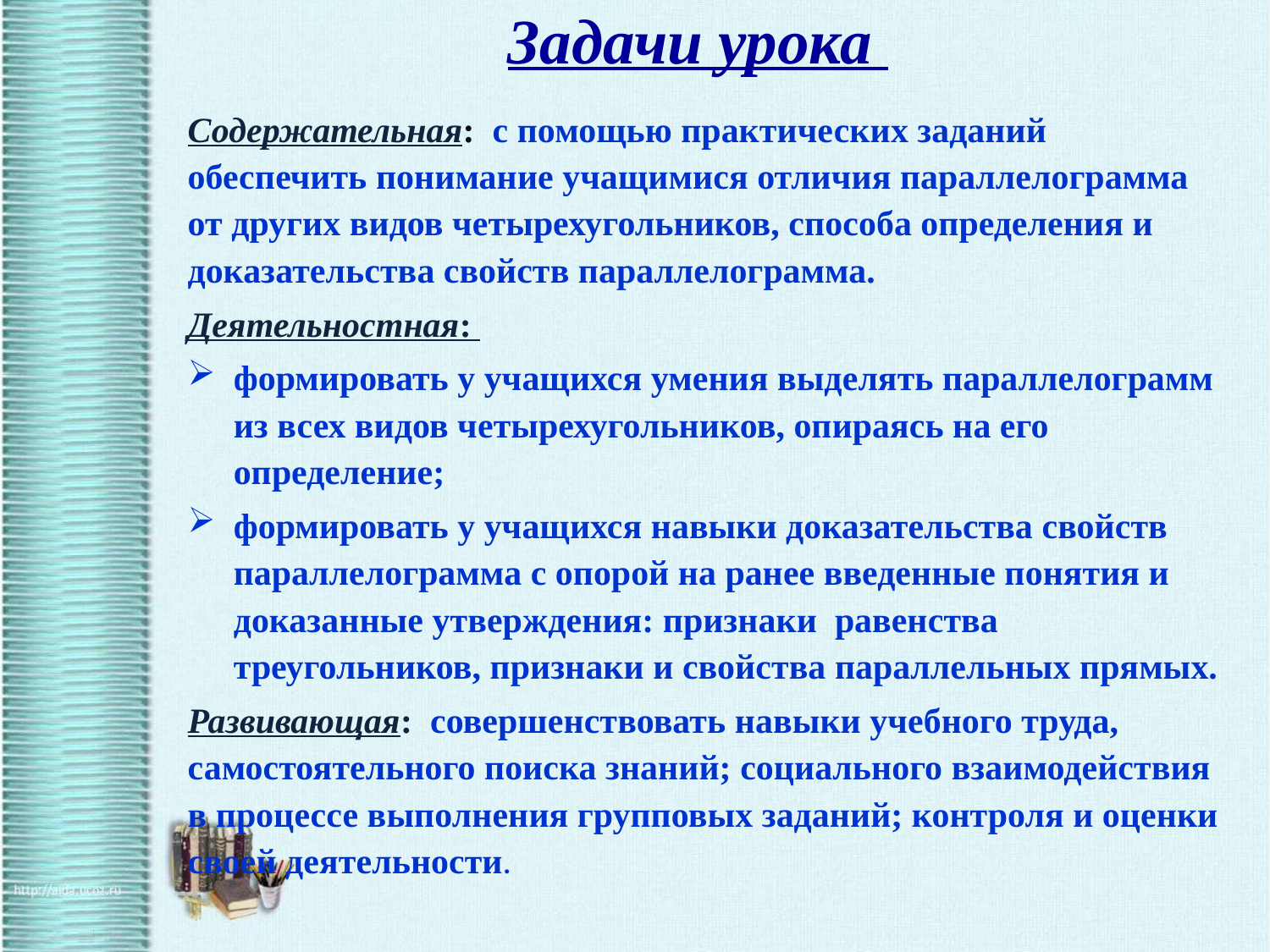

# Задачи урока
Содержательная:  с помощью практических заданий обеспечить понимание учащимися отличия параллелограмма от других видов четырехугольников, способа определения и доказательства свойств параллелограмма.
Деятельностная:
формировать у учащихся умения выделять параллелограмм из всех видов четырехугольников, опираясь на его определение;
формировать у учащихся навыки доказательства свойств параллелограмма с опорой на ранее введенные понятия и доказанные утверждения: признаки  равенства треугольников, признаки и свойства параллельных прямых.
Развивающая:  совершенствовать навыки учебного труда, самостоятельного поиска знаний; социального взаимодействия в процессе выполнения групповых заданий; контроля и оценки своей деятельности.